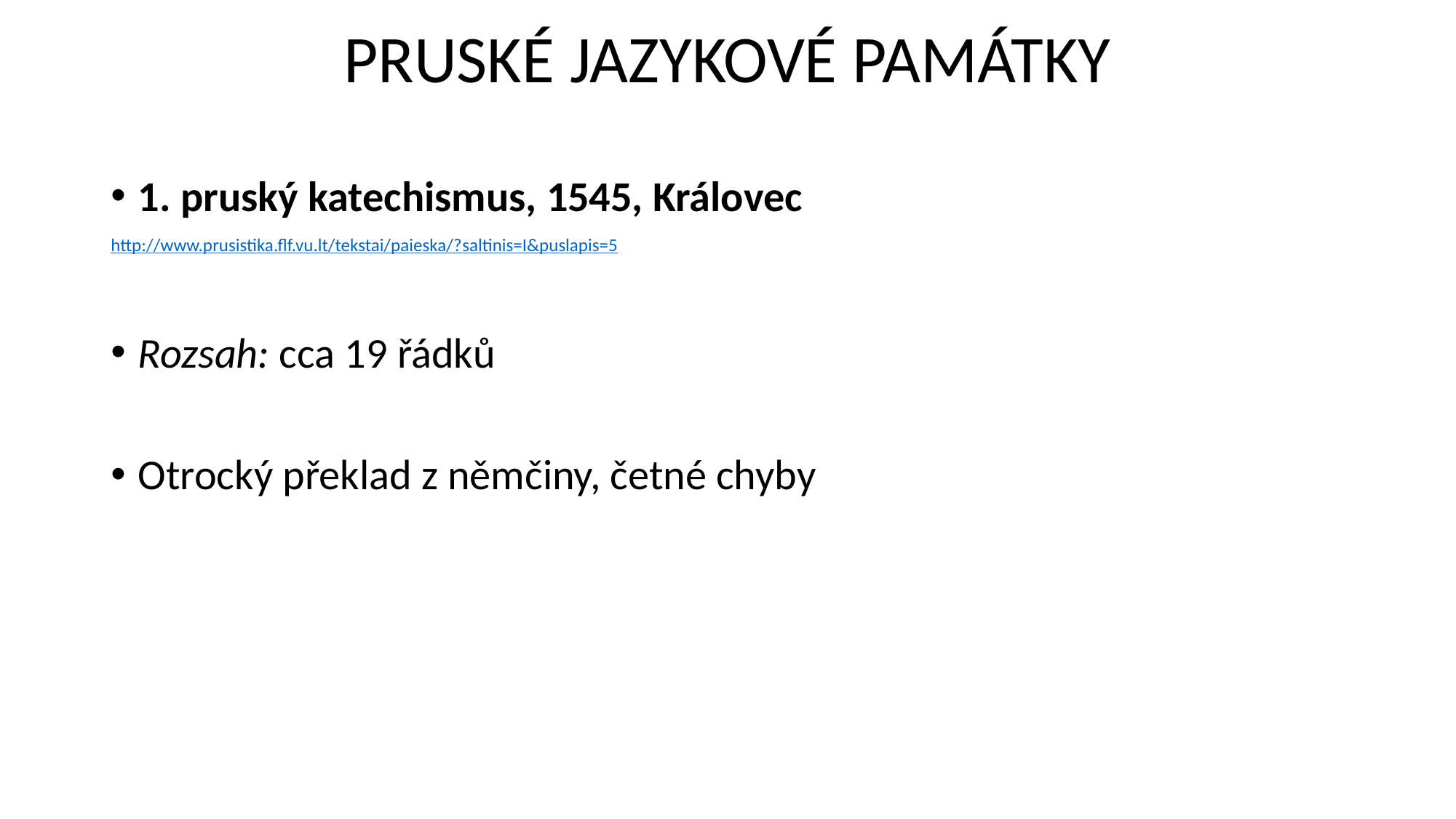

# PRUSKÉ JAZYKOVÉ PAMÁTKY

1. pruský katechismus, 1545, Královec
http://www.prusistika.flf.vu.lt/tekstai/paieska/?saltinis=I&puslapis=5

Rozsah: cca 19 řádků

Otrocký překlad z němčiny, četné chyby